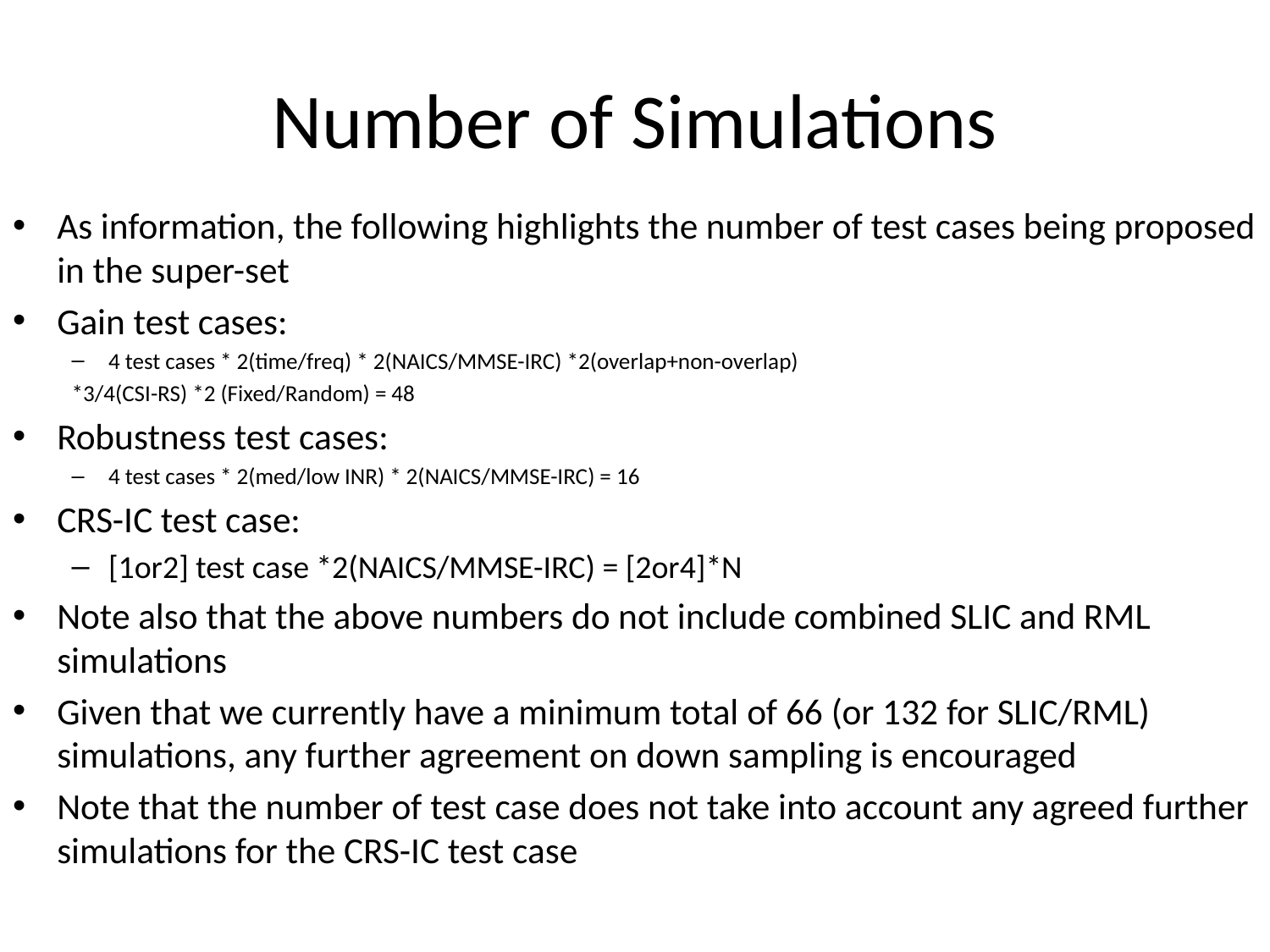

# Number of Simulations
As information, the following highlights the number of test cases being proposed in the super-set
Gain test cases:
4 test cases * 2(time/freq) * 2(NAICS/MMSE-IRC) *2(overlap+non-overlap)
*3/4(CSI-RS) *2 (Fixed/Random) = 48
Robustness test cases:
4 test cases * 2(med/low INR) * 2(NAICS/MMSE-IRC) = 16
CRS-IC test case:
[1or2] test case *2(NAICS/MMSE-IRC) = [2or4]*N
Note also that the above numbers do not include combined SLIC and RML simulations
Given that we currently have a minimum total of 66 (or 132 for SLIC/RML) simulations, any further agreement on down sampling is encouraged
Note that the number of test case does not take into account any agreed further simulations for the CRS-IC test case